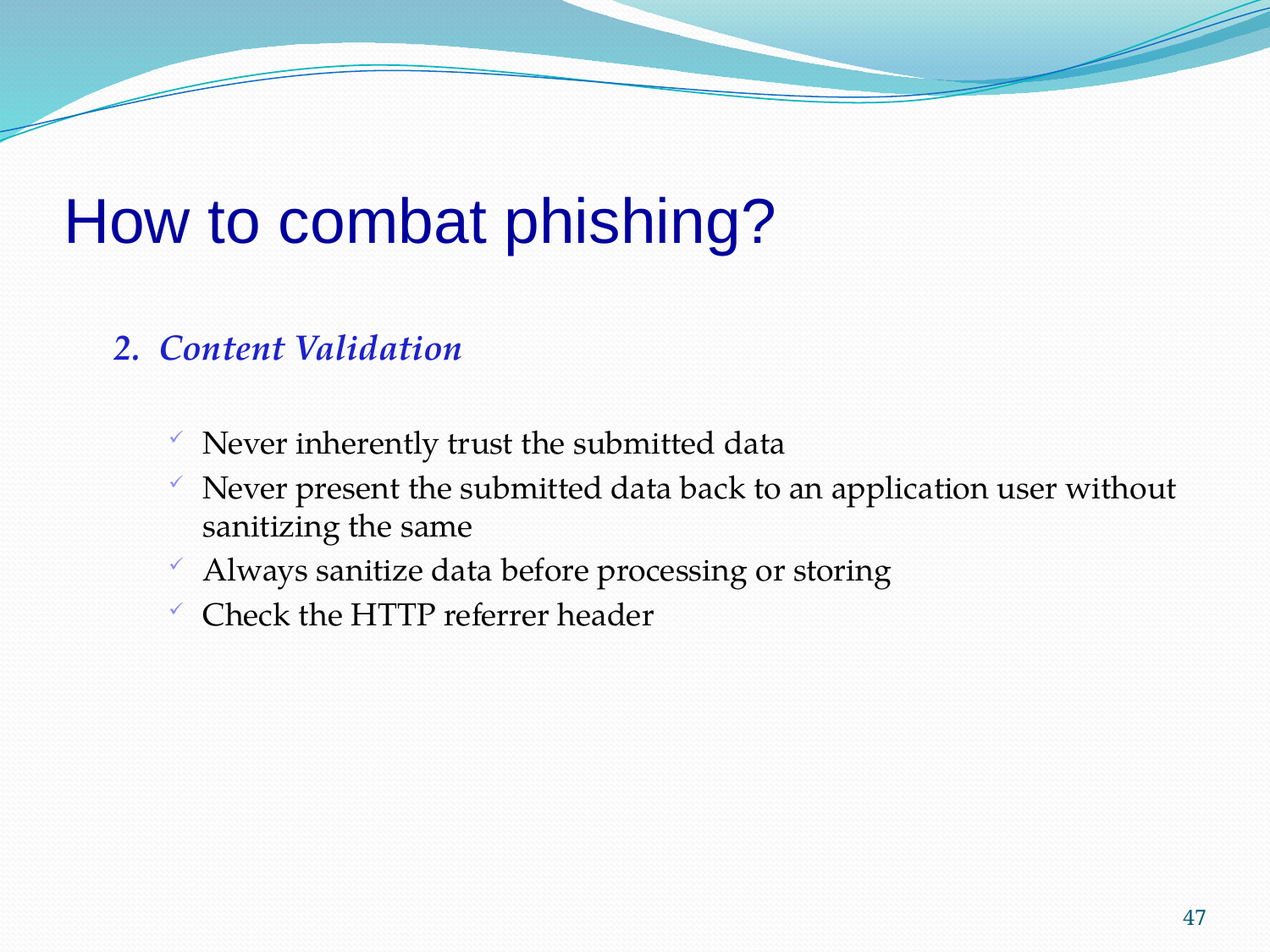

# How to combat phishing?

	2.  Content Validation

Never inherently trust the submitted data
Never present the submitted data back to an application user without sanitizing the same
Always sanitize data before processing or storing
Check the HTTP referrer header

47